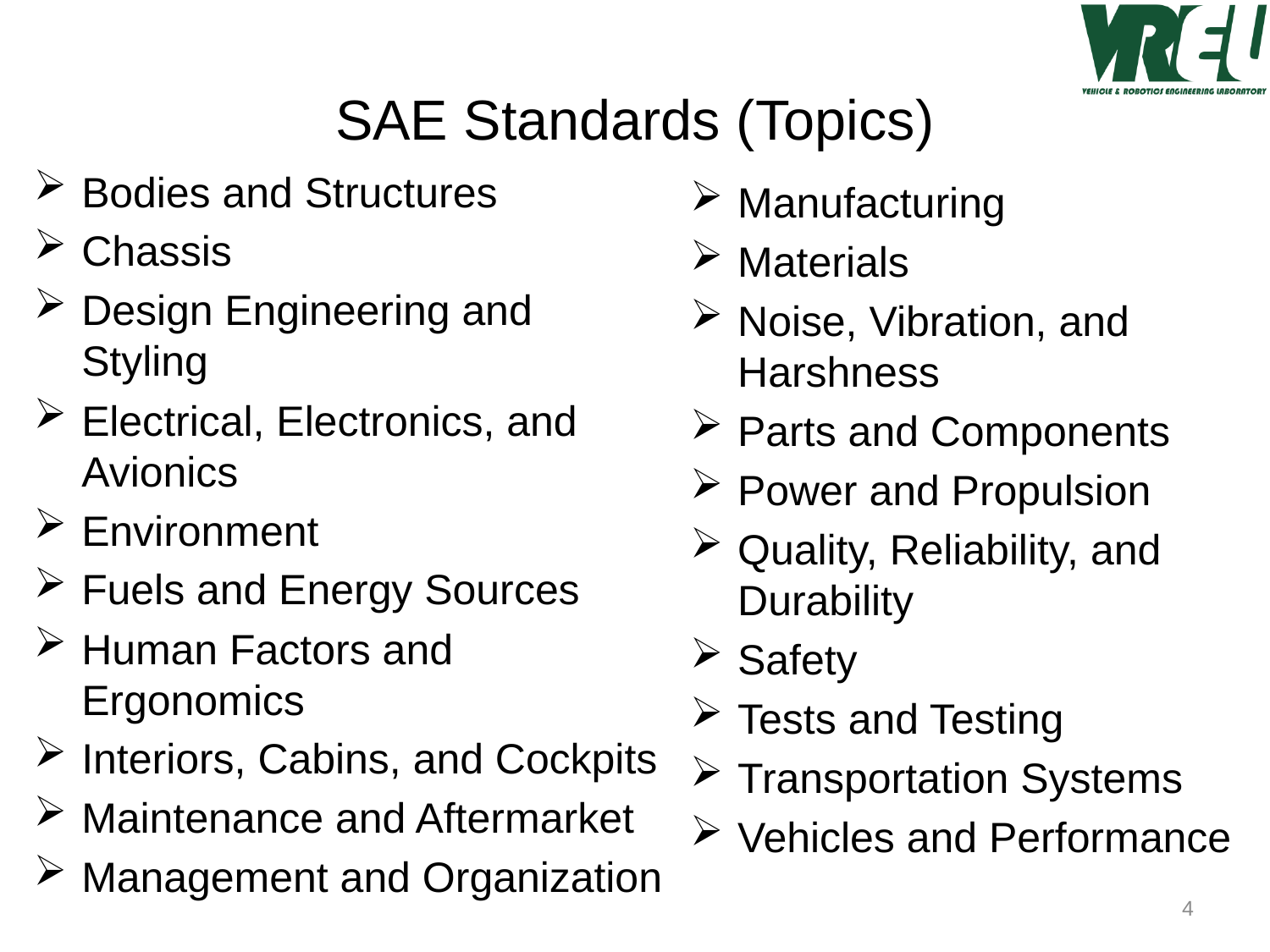

# SAE Standards (Topics)
Bodies and Structures
Chassis
Design Engineering and Styling
Electrical, Electronics, and Avionics
Environment
Fuels and Energy Sources
Human Factors and Ergonomics
Interiors, Cabins, and Cockpits
Maintenance and Aftermarket
Management and Organization
Manufacturing
Materials
Noise, Vibration, and Harshness
Parts and Components
Power and Propulsion
Quality, Reliability, and Durability
Safety
Tests and Testing
Transportation Systems
Vehicles and Performance
4